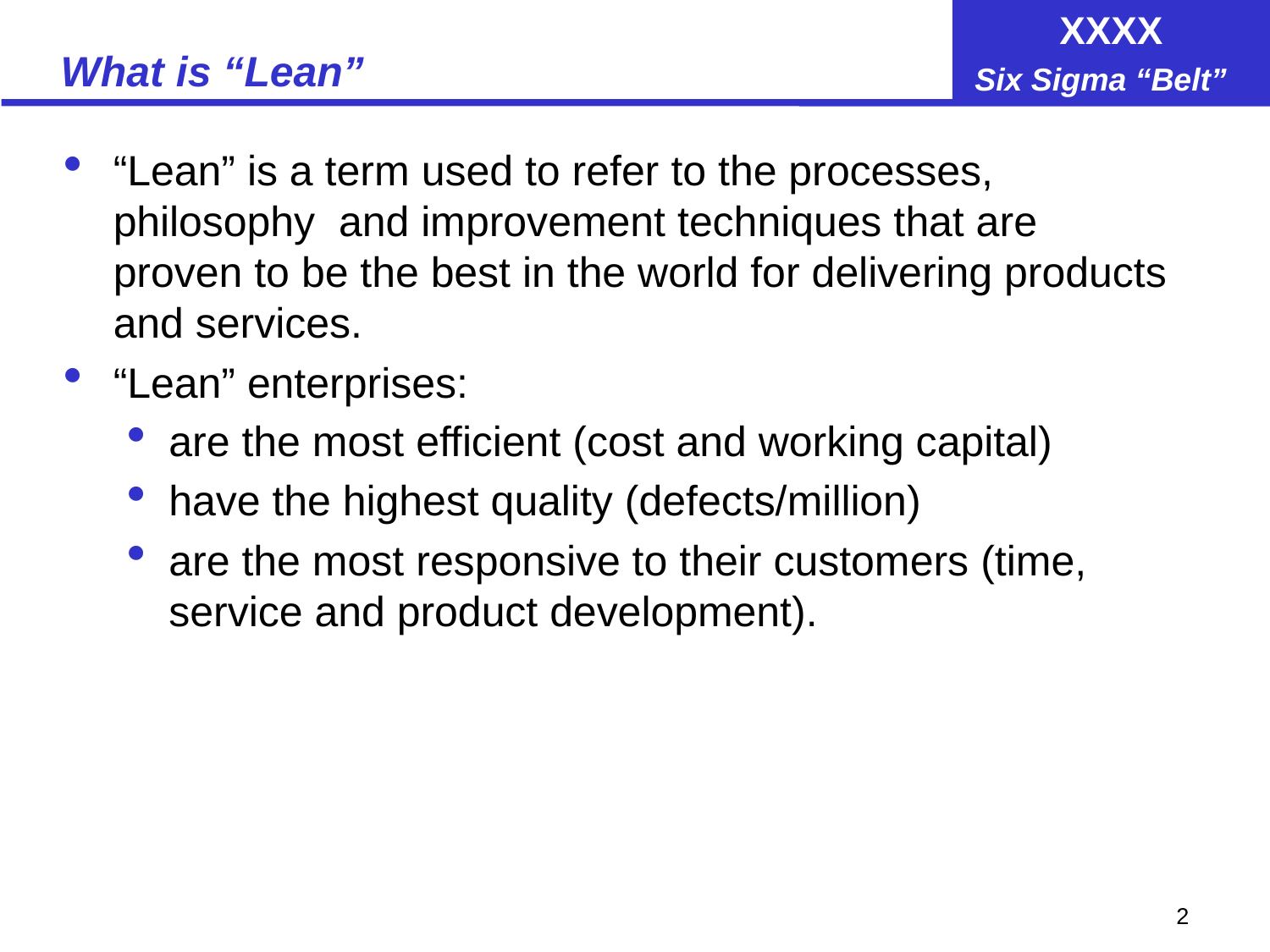

# What is “Lean”
“Lean” is a term used to refer to the processes, philosophy  and improvement techniques that are proven to be the best in the world for delivering products and services.
“Lean” enterprises:
are the most efficient (cost and working capital)
have the highest quality (defects/million)
are the most responsive to their customers (time, service and product development).